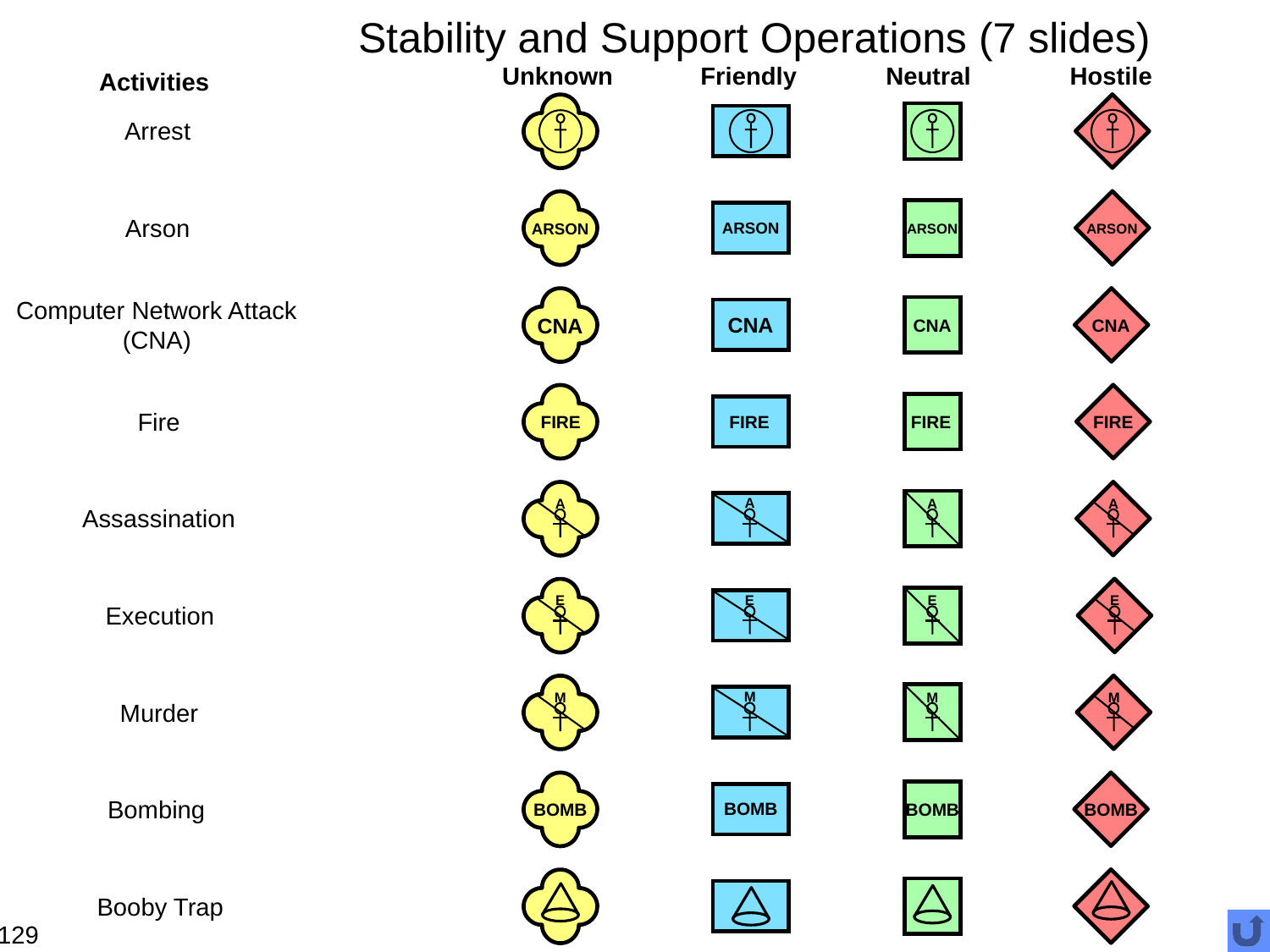

# Stability and Support Operations (7 slides)
Unknown
Friendly
Neutral
Hostile
Activities

Arrest

ARSON

ARSON

ARSON

ARSON
Arson

CNA

CNA
Computer Network Attack
(CNA)

CNA

CNA

FIRE

FIRE

FIRE

FIRE
Fire

A

A

A

A

Assassination

E

E

E

E

Execution

M

M

M

M

Murder

BOMB

BOMB

BOMB

BOMB
Bombing

Booby Trap
129